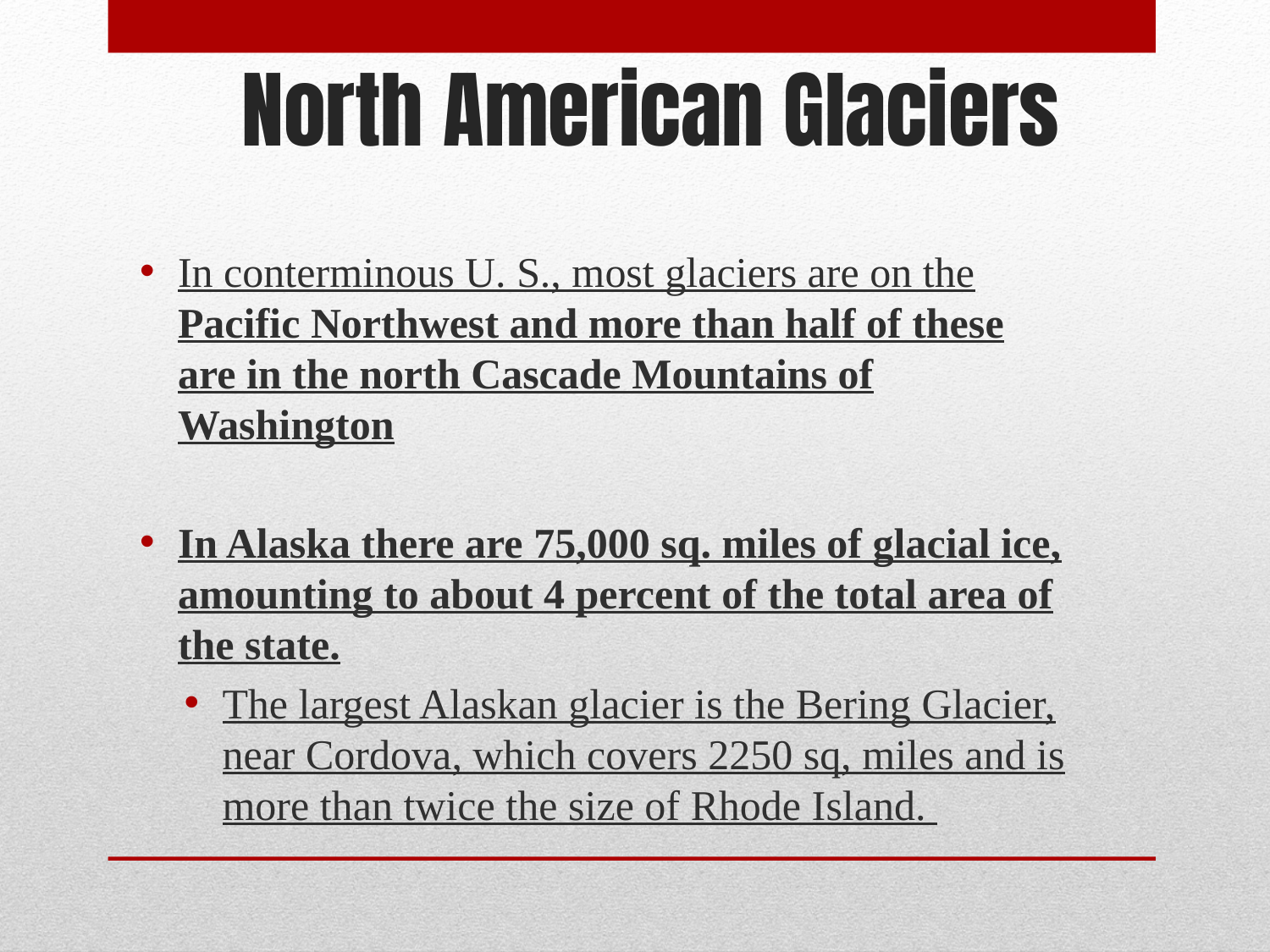

North American Glaciers
In conterminous U. S., most glaciers are on the Pacific Northwest and more than half of these are in the north Cascade Mountains of Washington

In Alaska there are 75,000 sq. miles of glacial ice, amounting to about 4 percent of the total area of the state.
The largest Alaskan glacier is the Bering Glacier, near Cordova, which covers 2250 sq, miles and is more than twice the size of Rhode Island.